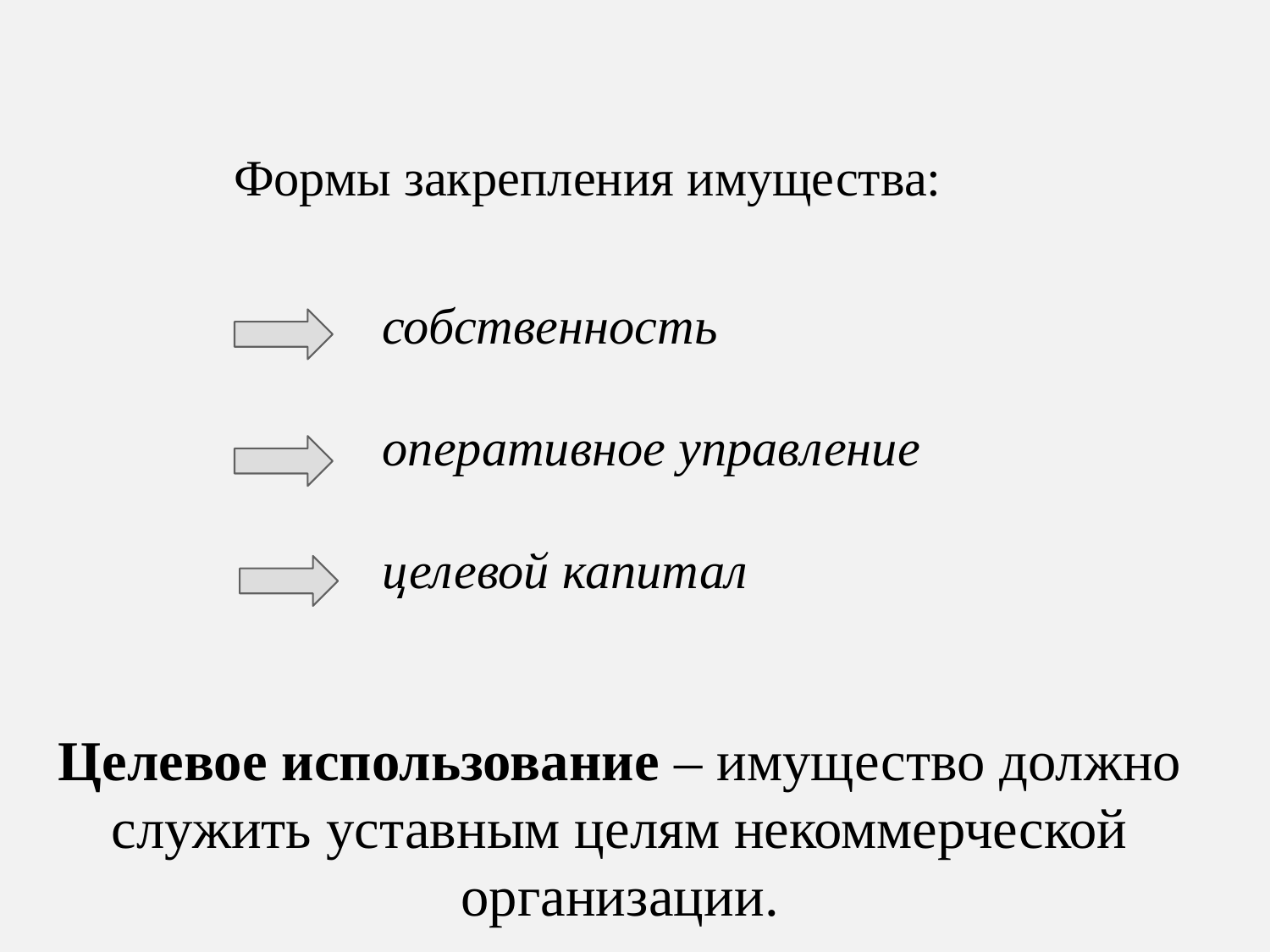

Формы закрепления имущества:

собственность

оперативное управление

целевой капитал

Целевое использование ‒ имущество должно служить уставным целям некоммерческой организации.